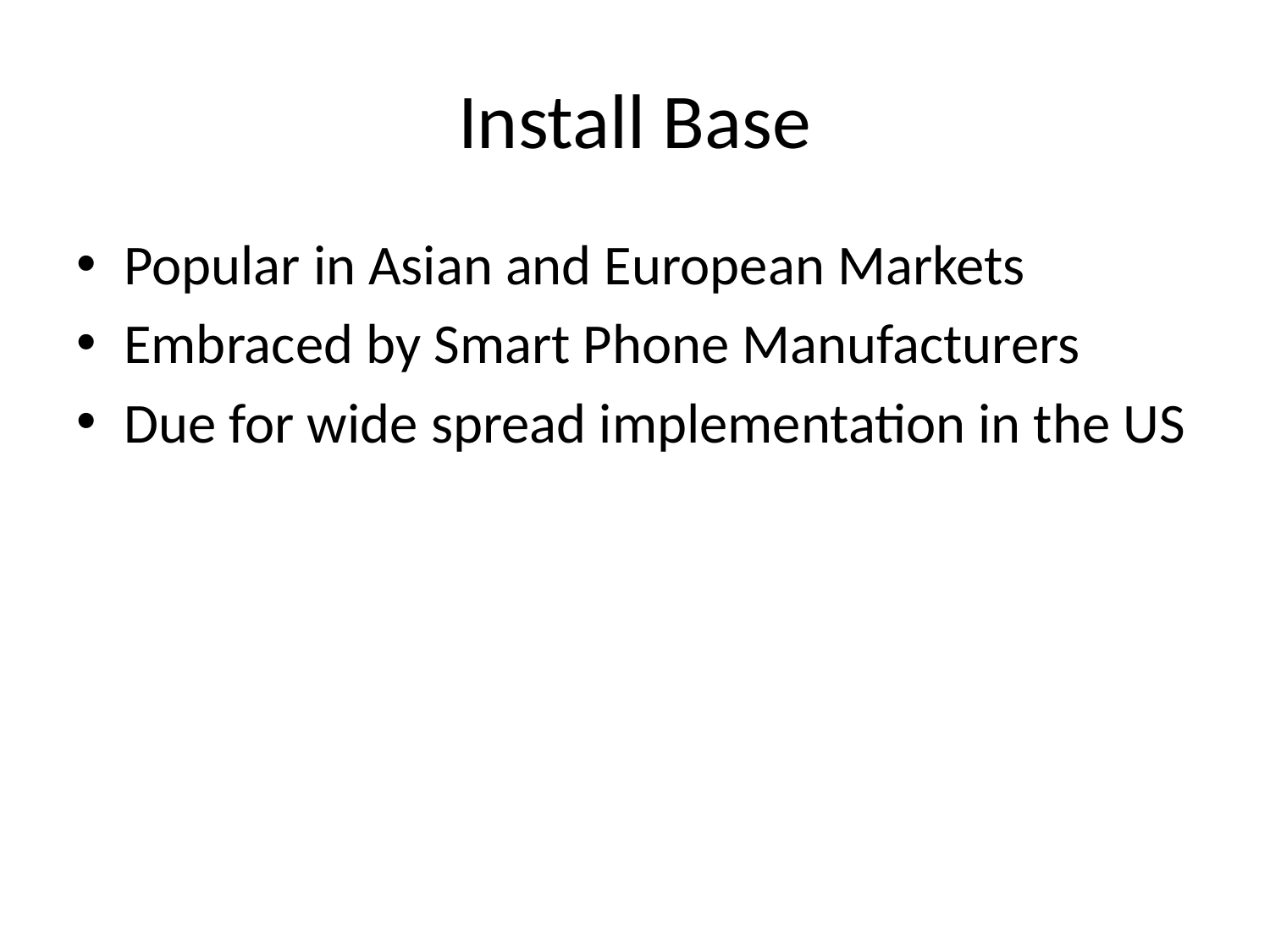

# Install Base
Popular in Asian and European Markets
Embraced by Smart Phone Manufacturers
Due for wide spread implementation in the US